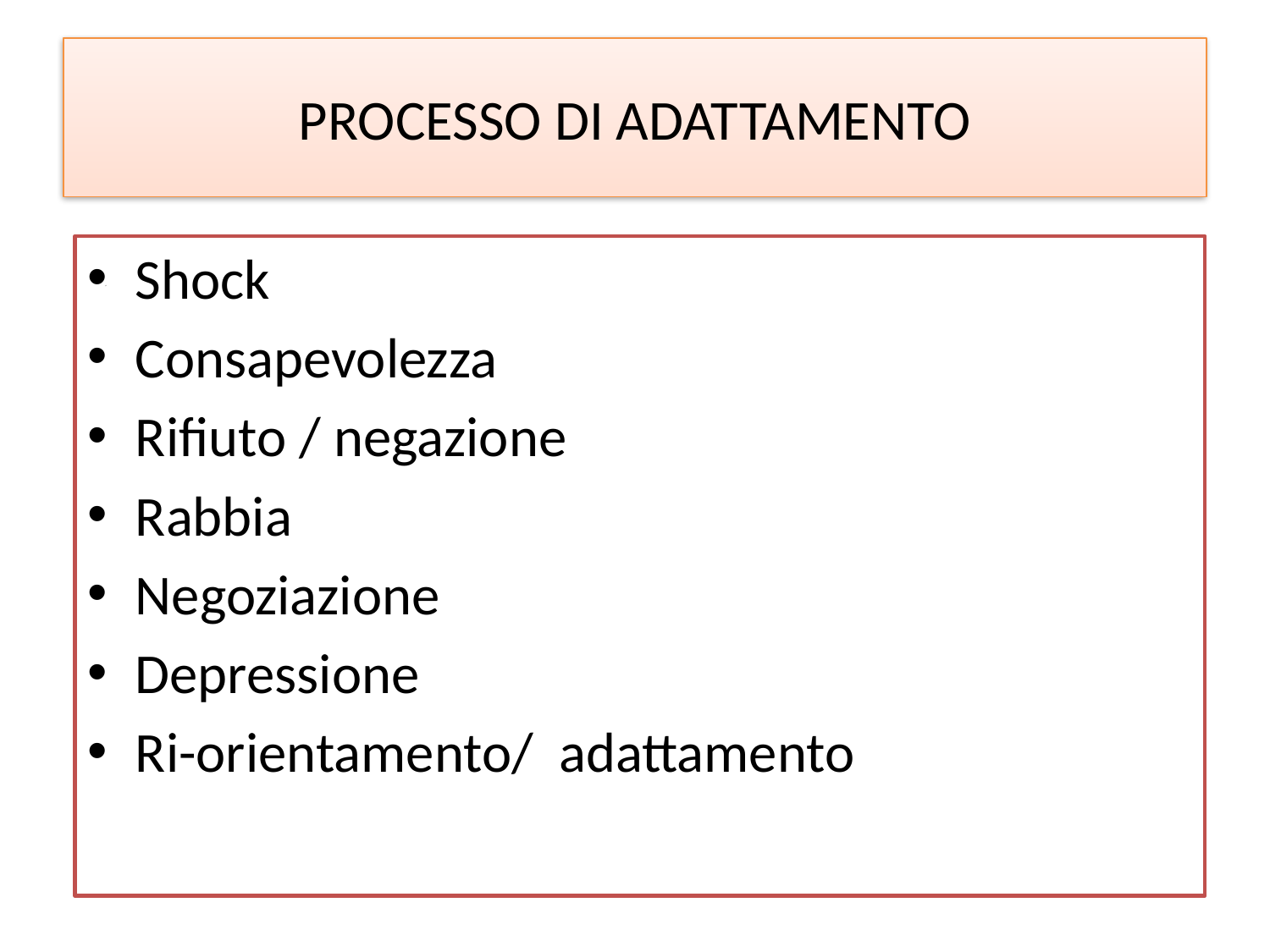

# PROCESSO DI ADATTAMENTO
Shock
Consapevolezza
Rifiuto / negazione
Rabbia
Negoziazione
Depressione
Ri-orientamento/  adattamento